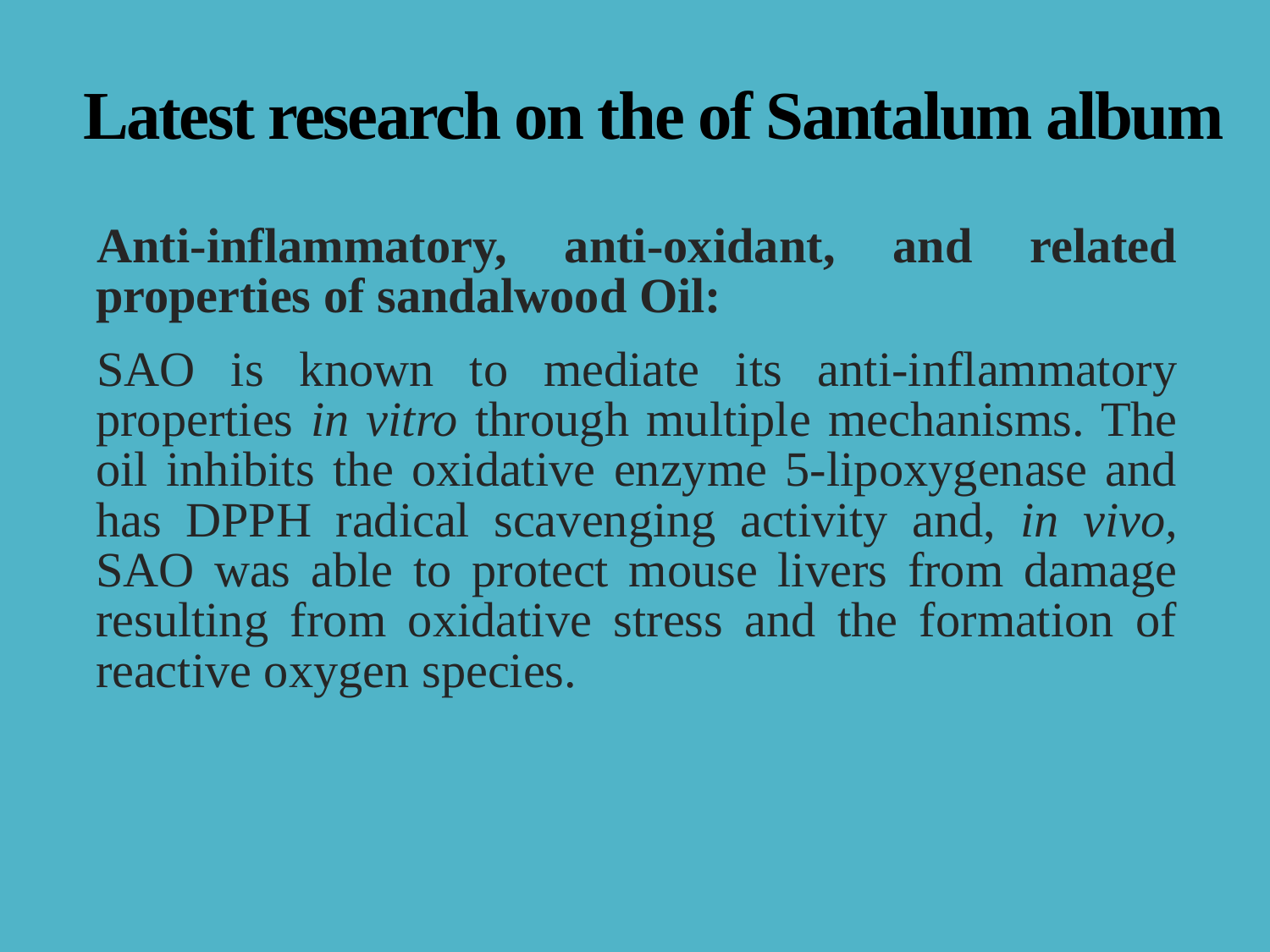

# Latest research on the of Santalum album
Anti-inflammatory, anti-oxidant, and related properties of sandalwood Oil:
SAO is known to mediate its anti-inflammatory properties in vitro through multiple mechanisms. The oil inhibits the oxidative enzyme 5-lipoxygenase and has DPPH radical scavenging activity and, in vivo, SAO was able to protect mouse livers from damage resulting from oxidative stress and the formation of reactive oxygen species.

12